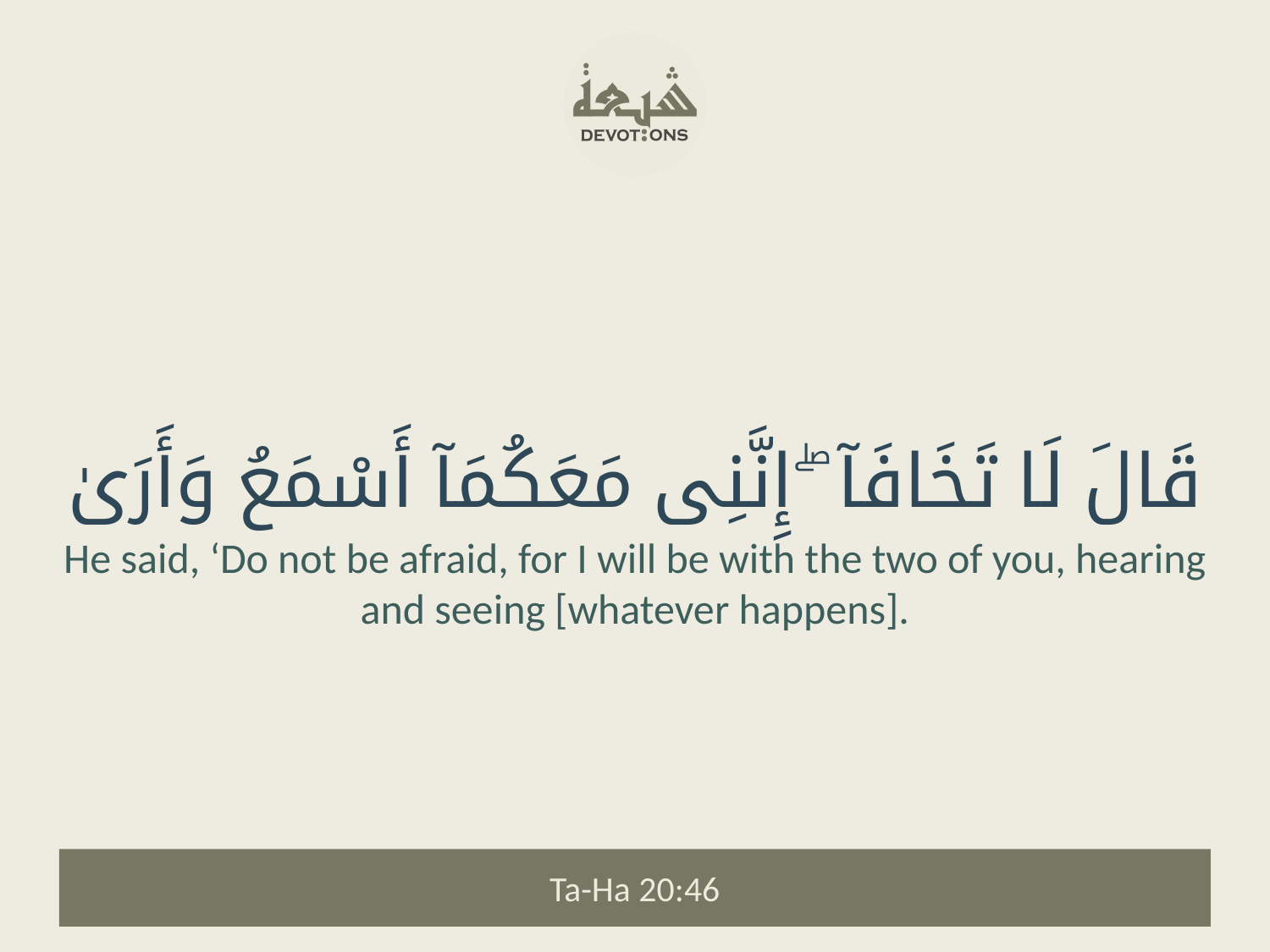

قَالَ لَا تَخَافَآ ۖ إِنَّنِى مَعَكُمَآ أَسْمَعُ وَأَرَىٰ
He said, ‘Do not be afraid, for I will be with the two of you, hearing and seeing [whatever happens].
Ta-Ha 20:46